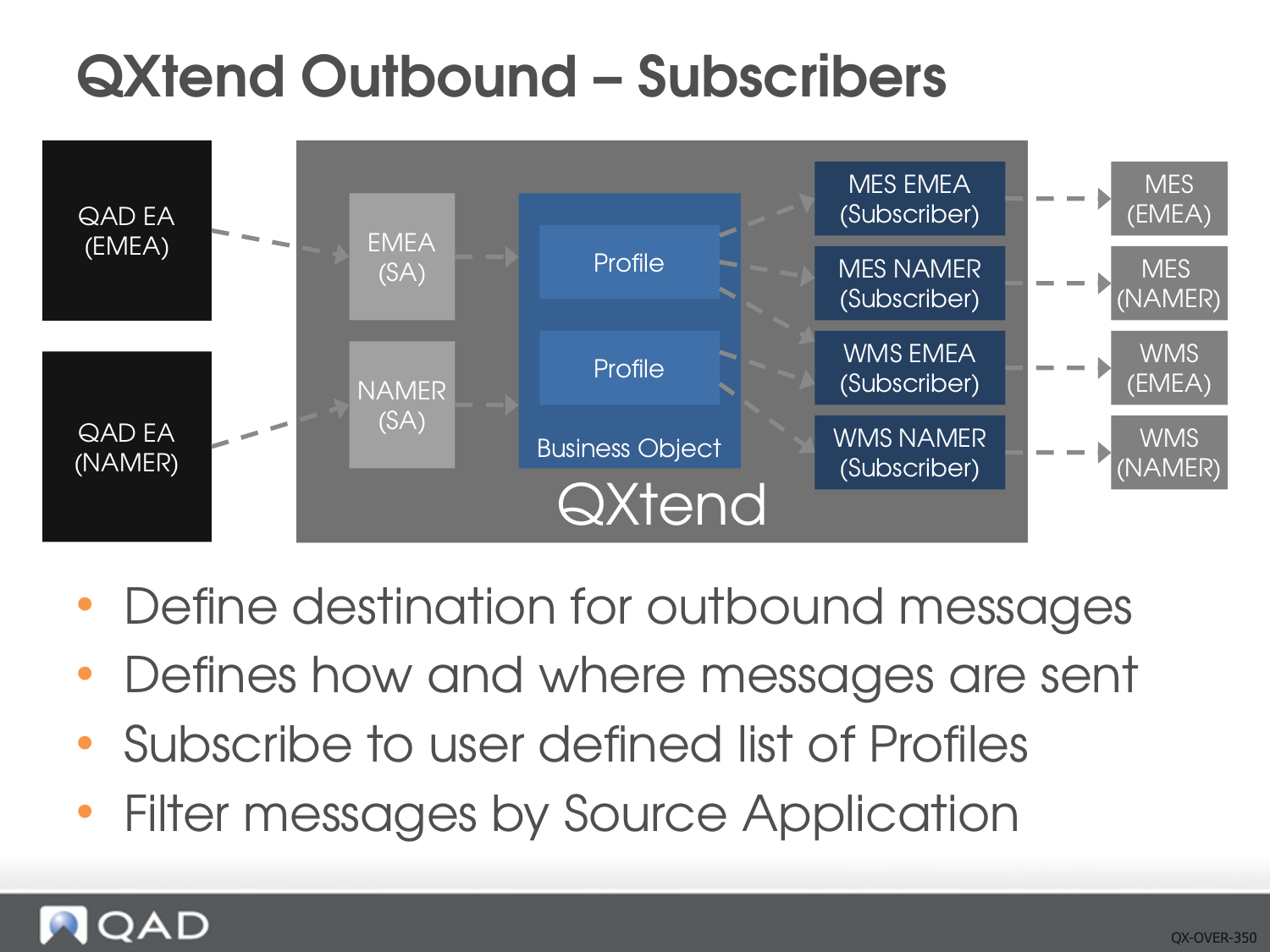

# QXtend Outbound – Subscribers
QAD EA
(EMEA)
QXtend
MES EMEA
(Subscriber)
MES
(EMEA)
EMEA
(SA)
Business Object
Profile
MES NAMER
(Subscriber)
MES
(NAMER)
Profile
WMS EMEA
(Subscriber)
WMS
(EMEA)
NAMER
(SA)
QAD EA
(NAMER)
WMS NAMER
(Subscriber)
WMS
(NAMER)
Define destination for outbound messages
Defines how and where messages are sent
Subscribe to user defined list of Profiles
Filter messages by Source Application
QX-OVER-350